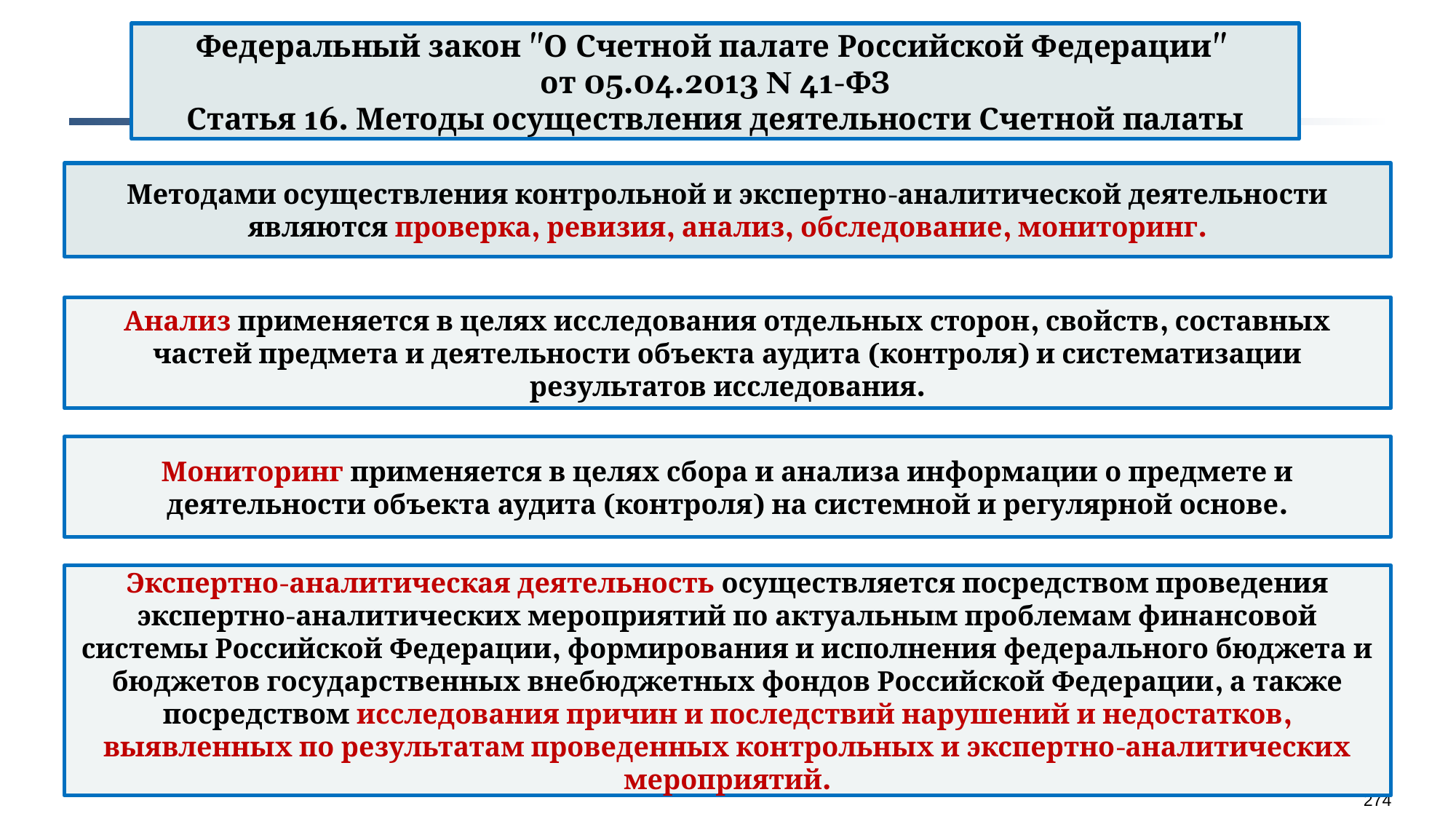

Федеральный закон "О Счетной палате Российской Федерации"
от 05.04.2013 N 41-ФЗ
Статья 16. Методы осуществления деятельности Счетной палаты
Методами осуществления контрольной и экспертно-аналитической деятельности являются проверка, ревизия, анализ, обследование, мониторинг.
Анализ применяется в целях исследования отдельных сторон, свойств, составных частей предмета и деятельности объекта аудита (контроля) и систематизации результатов исследования.
Мониторинг применяется в целях сбора и анализа информации о предмете и деятельности объекта аудита (контроля) на системной и регулярной основе.
Экспертно-аналитическая деятельность осуществляется посредством проведения экспертно-аналитических мероприятий по актуальным проблемам финансовой системы Российской Федерации, формирования и исполнения федерального бюджета и бюджетов государственных внебюджетных фондов Российской Федерации, а также посредством исследования причин и последствий нарушений и недостатков, выявленных по результатам проведенных контрольных и экспертно-аналитических мероприятий.